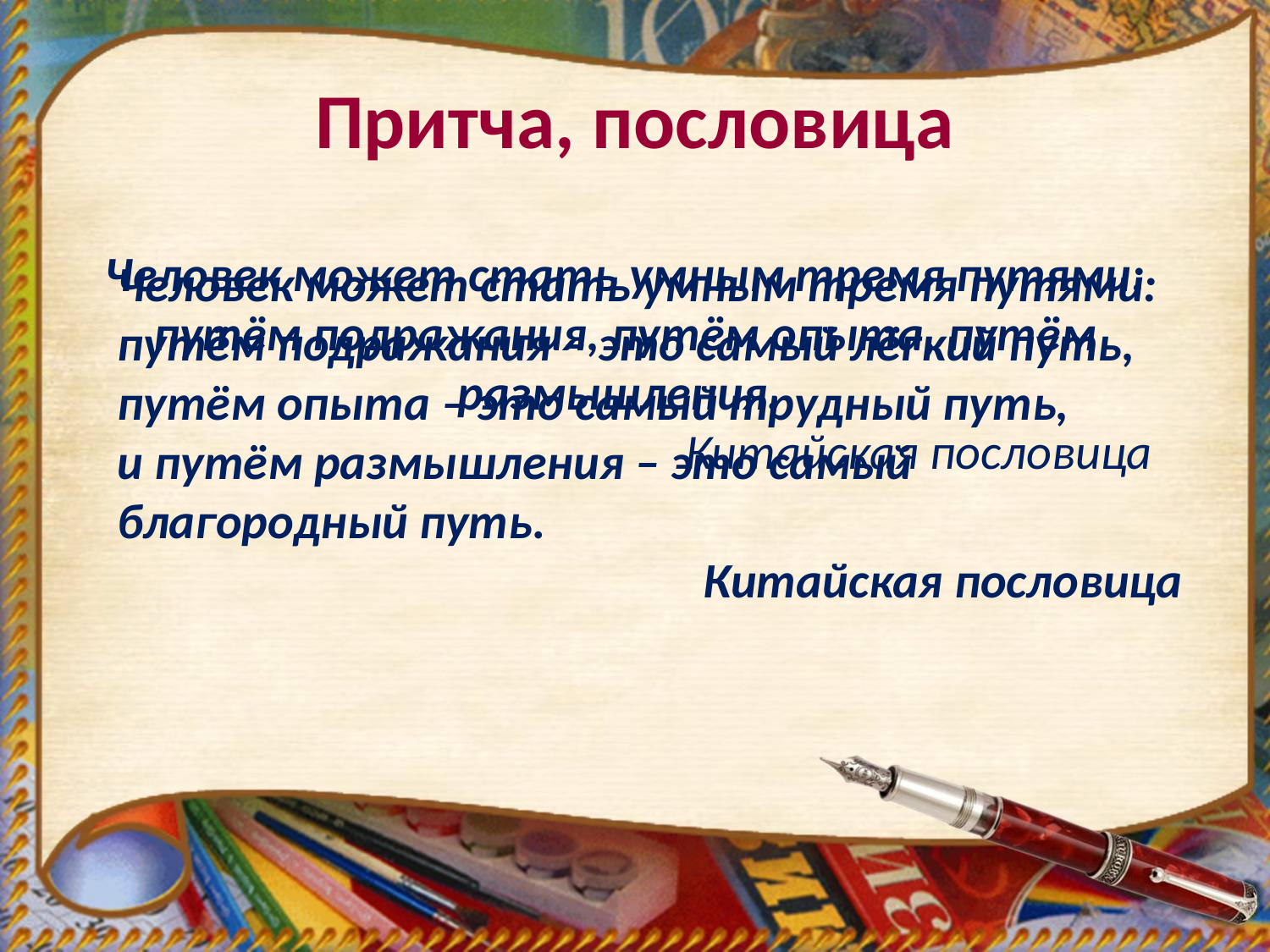

# Притча, пословица
Человек может стать умным тремя путями: путём подражания, путём опыта, путём размышления.
Китайская пословица
Человек может стать умным тремя путями:
путём подражания – это самый лёгкий путь,
путём опыта – это самый трудный путь,
и путём размышления – это самый благородный путь.
Китайская пословица